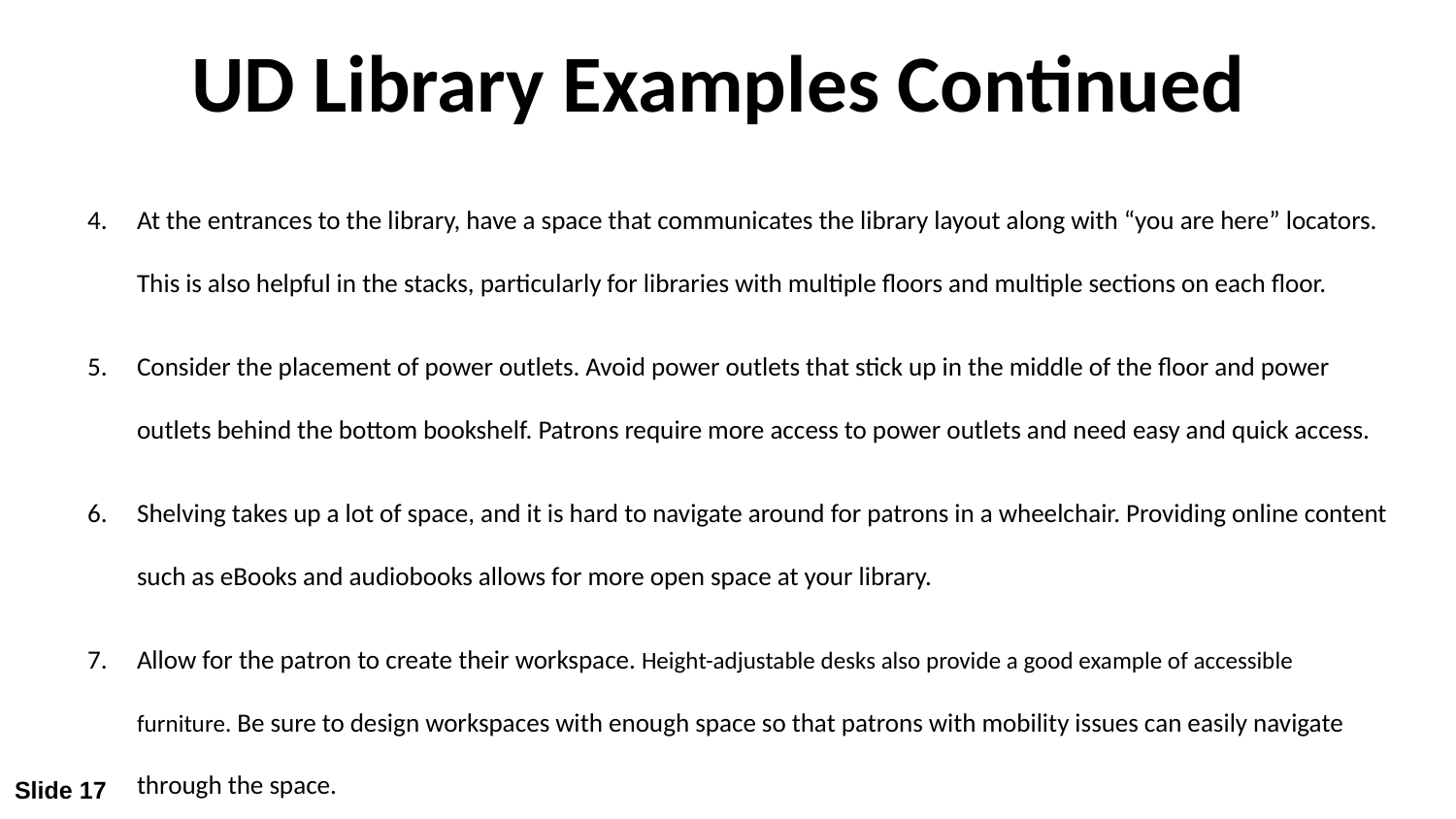

# UD Library Examples Continued
At the entrances to the library, have a space that communicates the library layout along with “you are here” locators. This is also helpful in the stacks, particularly for libraries with multiple floors and multiple sections on each floor.
Consider the placement of power outlets. Avoid power outlets that stick up in the middle of the floor and power outlets behind the bottom bookshelf. Patrons require more access to power outlets and need easy and quick access.
Shelving takes up a lot of space, and it is hard to navigate around for patrons in a wheelchair. Providing online content such as eBooks and audiobooks allows for more open space at your library.
Allow for the patron to create their workspace. Height-adjustable desks also provide a good example of accessible furniture. Be sure to design workspaces with enough space so that patrons with mobility issues can easily navigate through the space.
Slide 17